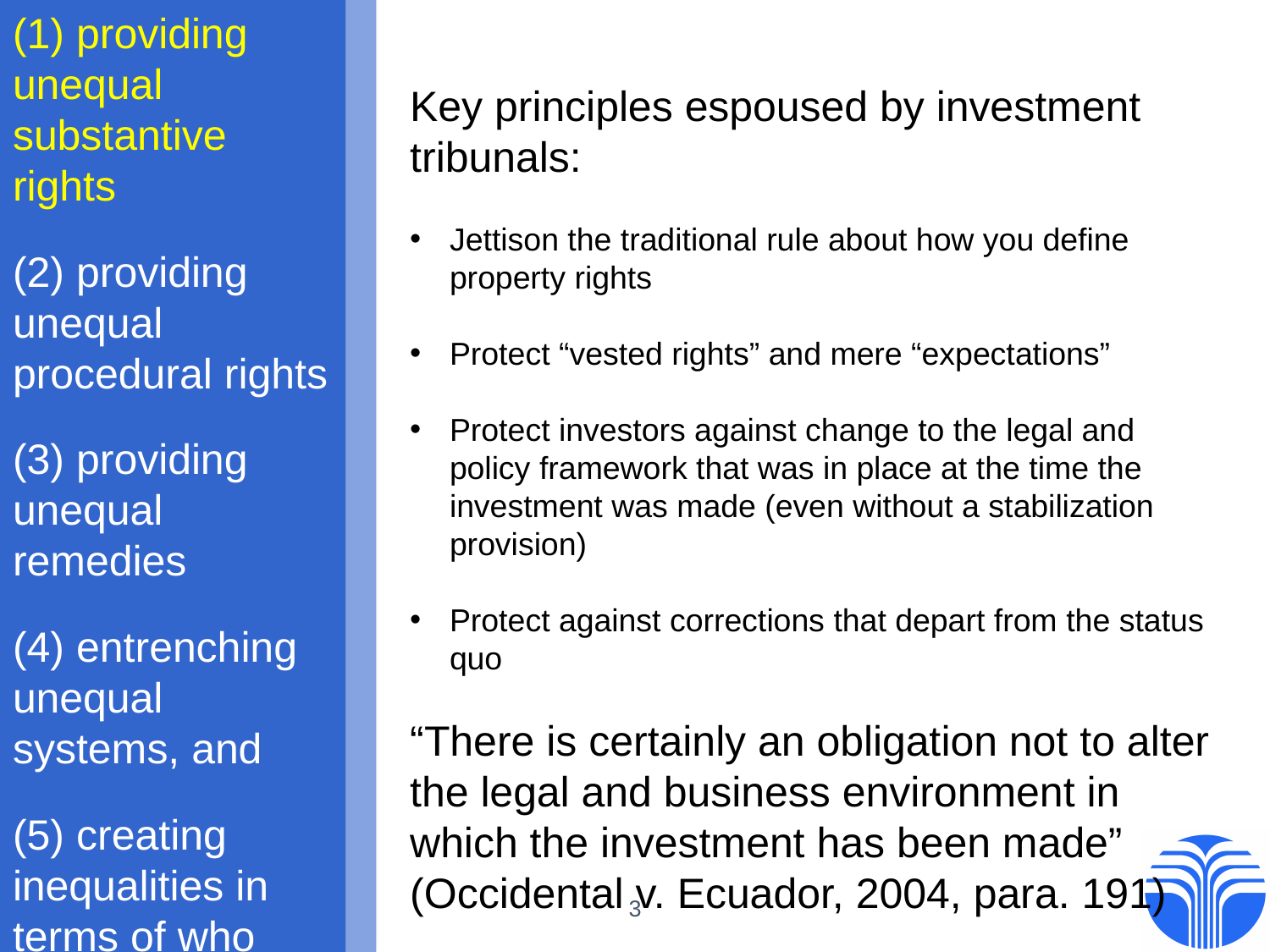

(1) providing unequal substantive rights
(2) providing unequal procedural rights
(3) providing unequal remedies
(4) entrenching unequal systems, and
(5) creating inequalities in terms of who writes the rules

Key principles espoused by investment tribunals:

Jettison the traditional rule about how you define property rights
Protect “vested rights” and mere “expectations”
Protect investors against change to the legal and policy framework that was in place at the time the investment was made (even without a stabilization provision)
Protect against corrections that depart from the status quo

“There is certainly an obligation not to alter the legal and business environment in which the investment has been made” (Occidental v. Ecuador, 2004, para. 191)
3